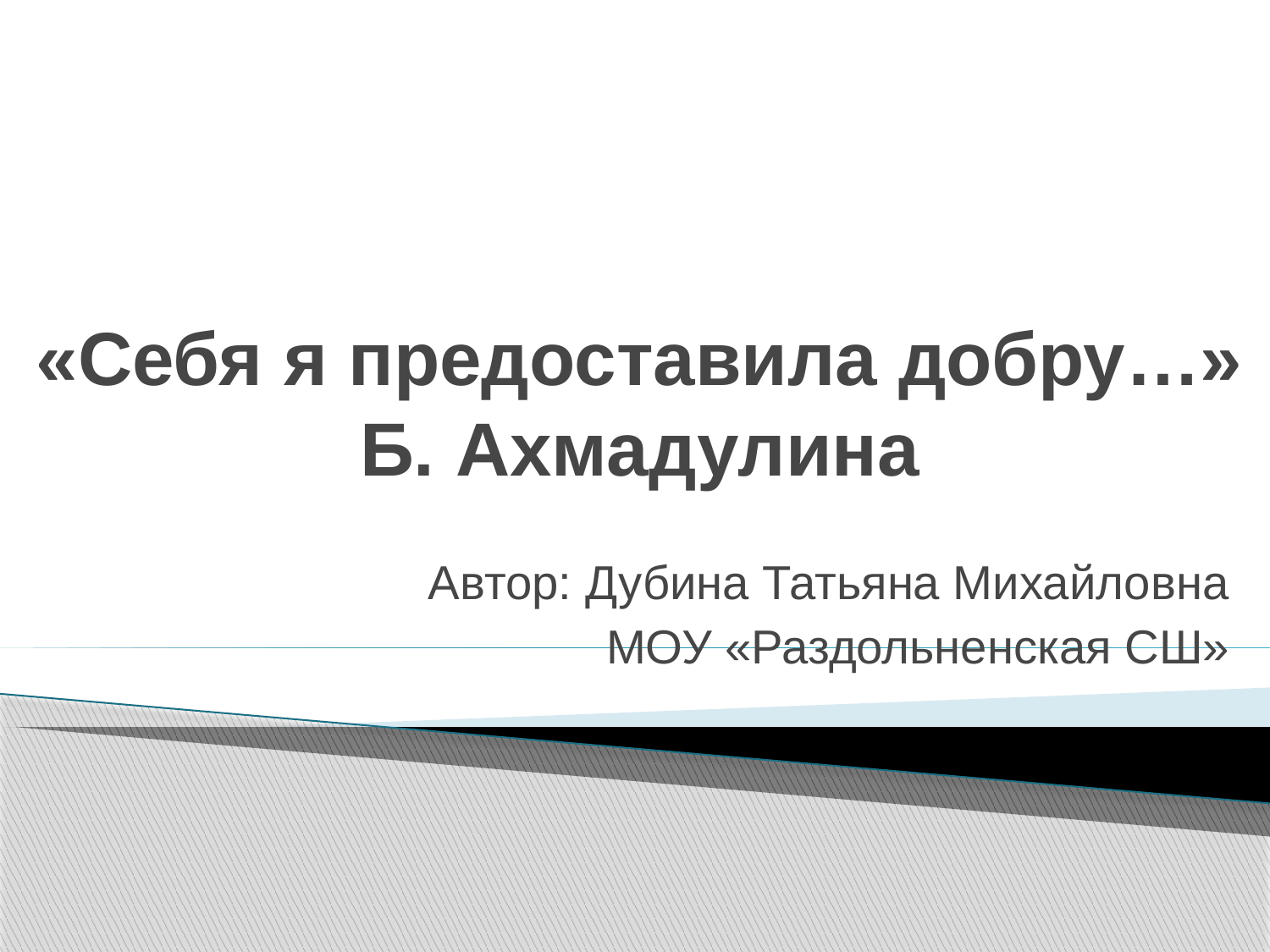

# «Себя я предоставила добру…» Б. Ахмадулина
 Автор: Дубина Татьяна Михайловна
МОУ «Раздольненская СШ»